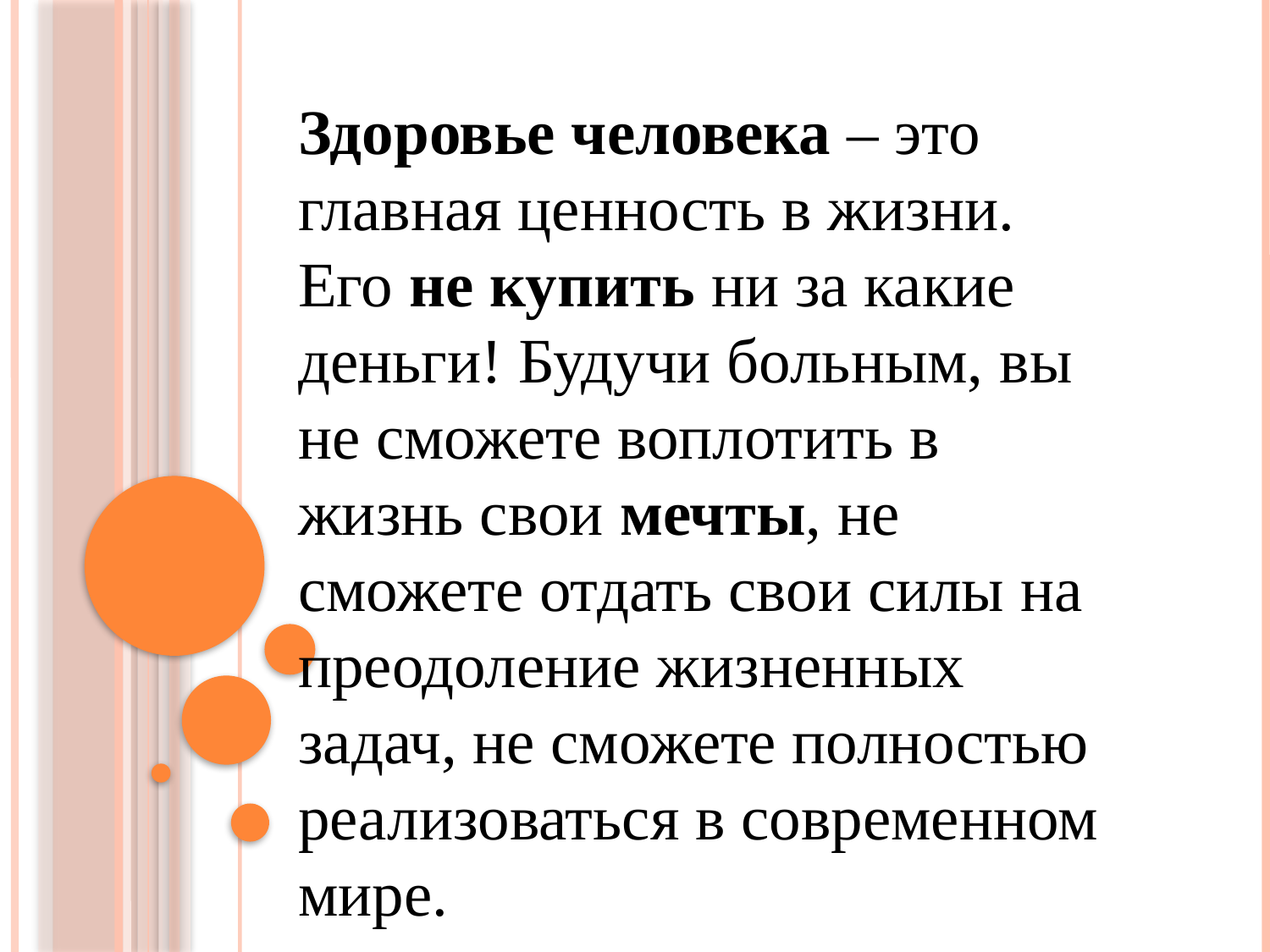

#
Здоровье человека – это главная ценность в жизни. Его не купить ни за какие деньги! Будучи больным, вы не сможете воплотить в жизнь свои мечты, не сможете отдать свои силы на преодоление жизненных задач, не сможете полностью реализоваться в современном мире.